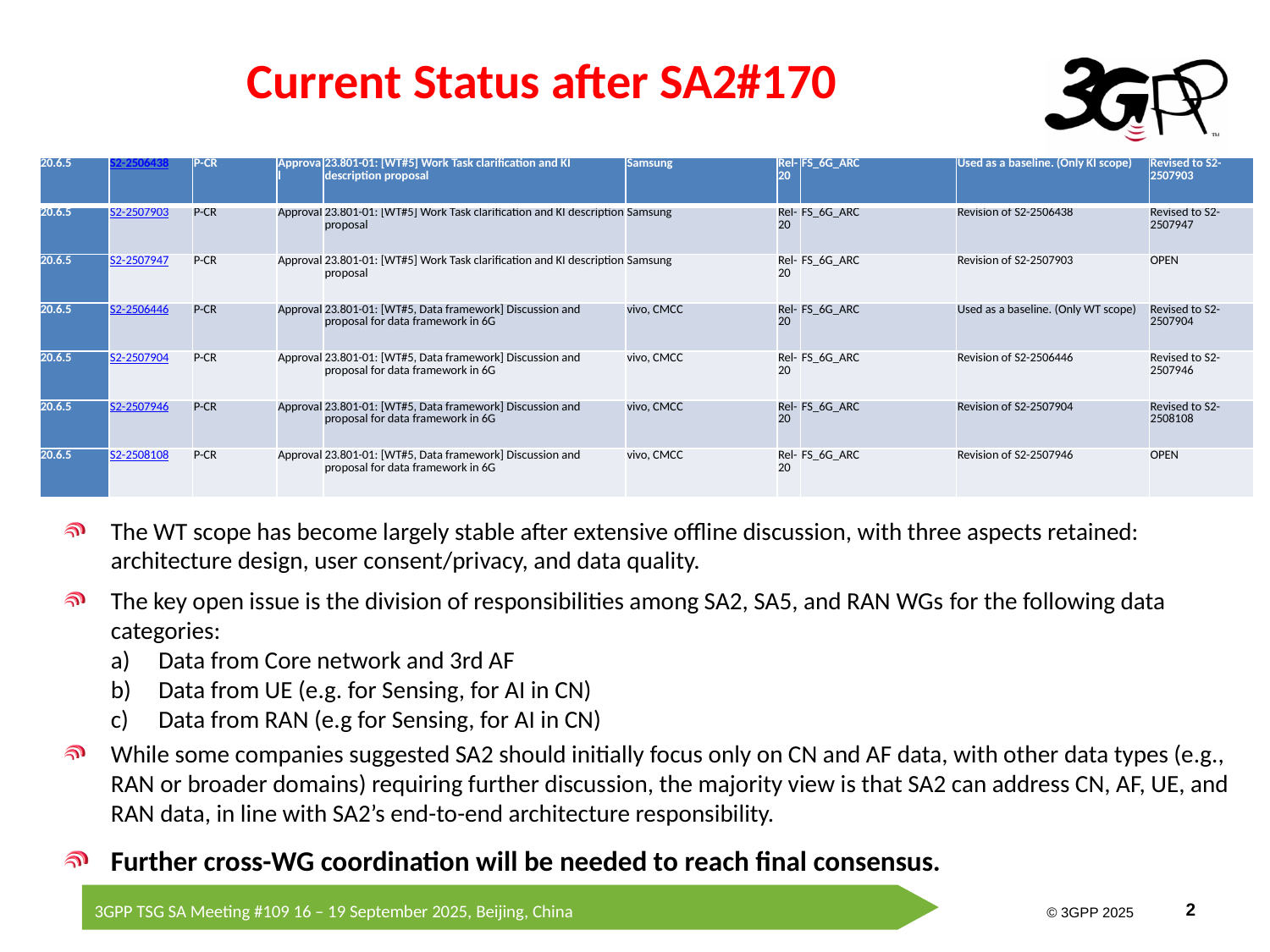

# Current Status after SA2#170
| 20.6.5 | S2-2506438 | P-CR | Approval | 23.801-01: [WT#5] Work Task clarification and KI description proposal | Samsung | Rel-20 | FS\_6G\_ARC | Used as a baseline. (Only KI scope) | Revised to S2-2507903 |
| --- | --- | --- | --- | --- | --- | --- | --- | --- | --- |
| 20.6.5 | S2-2507903 | P-CR | Approval | 23.801-01: [WT#5] Work Task clarification and KI description proposal | Samsung | Rel-20 | FS\_6G\_ARC | Revision of S2-2506438 | Revised to S2-2507947 |
| 20.6.5 | S2-2507947 | P-CR | Approval | 23.801-01: [WT#5] Work Task clarification and KI description proposal | Samsung | Rel-20 | FS\_6G\_ARC | Revision of S2-2507903 | OPEN |
| 20.6.5 | S2-2506446 | P-CR | Approval | 23.801-01: [WT#5, Data framework] Discussion and proposal for data framework in 6G | vivo, CMCC | Rel-20 | FS\_6G\_ARC | Used as a baseline. (Only WT scope) | Revised to S2-2507904 |
| 20.6.5 | S2-2507904 | P-CR | Approval | 23.801-01: [WT#5, Data framework] Discussion and proposal for data framework in 6G | vivo, CMCC | Rel-20 | FS\_6G\_ARC | Revision of S2-2506446 | Revised to S2-2507946 |
| 20.6.5 | S2-2507946 | P-CR | Approval | 23.801-01: [WT#5, Data framework] Discussion and proposal for data framework in 6G | vivo, CMCC | Rel-20 | FS\_6G\_ARC | Revision of S2-2507904 | Revised to S2-2508108 |
| 20.6.5 | S2-2508108 | P-CR | Approval | 23.801-01: [WT#5, Data framework] Discussion and proposal for data framework in 6G | vivo, CMCC | Rel-20 | FS\_6G\_ARC | Revision of S2-2507946 | OPEN |
The WT scope has become largely stable after extensive offline discussion, with three aspects retained: architecture design, user consent/privacy, and data quality.
The key open issue is the division of responsibilities among SA2, SA5, and RAN WGs for the following data categories:
Data from Core network and 3rd AF
Data from UE (e.g. for Sensing, for AI in CN)
Data from RAN (e.g for Sensing, for AI in CN)
While some companies suggested SA2 should initially focus only on CN and AF data, with other data types (e.g., RAN or broader domains) requiring further discussion, the majority view is that SA2 can address CN, AF, UE, and RAN data, in line with SA2’s end-to-end architecture responsibility.
Further cross-WG coordination will be needed to reach final consensus.